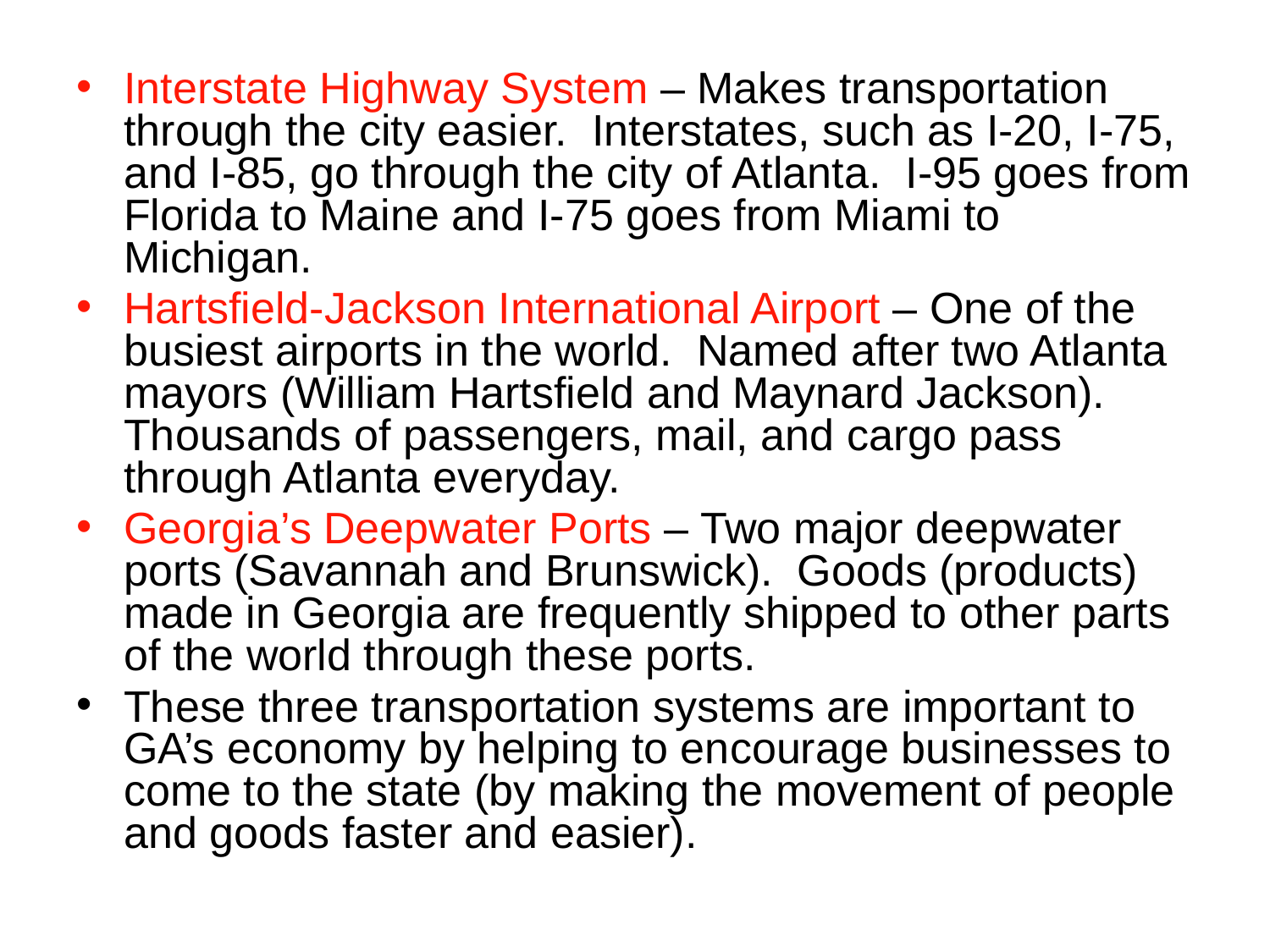

Interstate Highway System – Makes transportation through the city easier.  Interstates, such as I-20, I-75, and I-85, go through the city of Atlanta.  I-95 goes from Florida to Maine and I-75 goes from Miami to Michigan.
Hartsfield-Jackson International Airport – One of the busiest airports in the world.  Named after two Atlanta mayors (William Hartsfield and Maynard Jackson).  Thousands of passengers, mail, and cargo pass through Atlanta everyday.
Georgia’s Deepwater Ports – Two major deepwater ports (Savannah and Brunswick).  Goods (products) made in Georgia are frequently shipped to other parts of the world through these ports.
These three transportation systems are important to GA’s economy by helping to encourage businesses to come to the state (by making the movement of people and goods faster and easier).